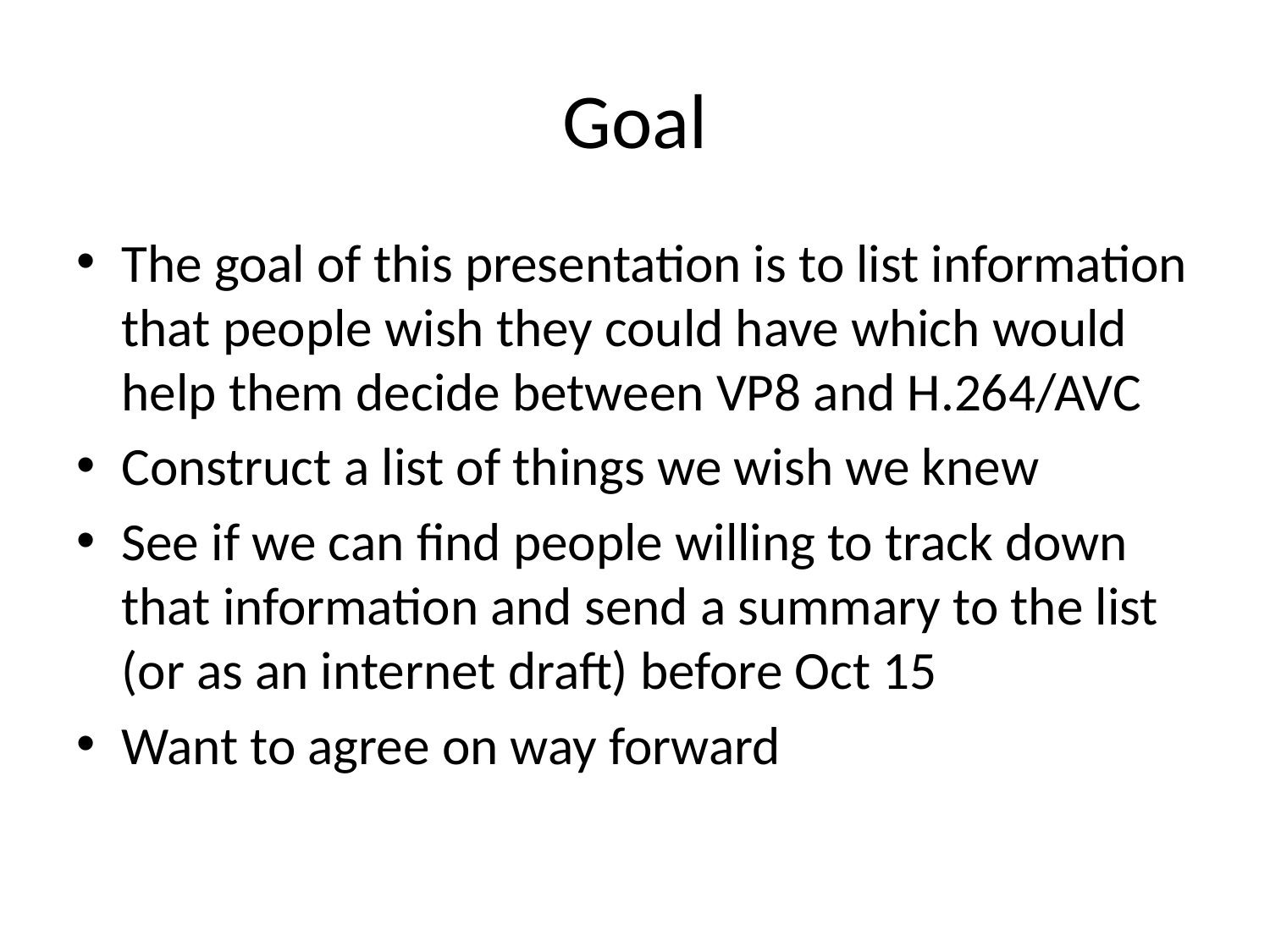

# Goal
The goal of this presentation is to list information that people wish they could have which would help them decide between VP8 and H.264/AVC
Construct a list of things we wish we knew
See if we can find people willing to track down that information and send a summary to the list (or as an internet draft) before Oct 15
Want to agree on way forward